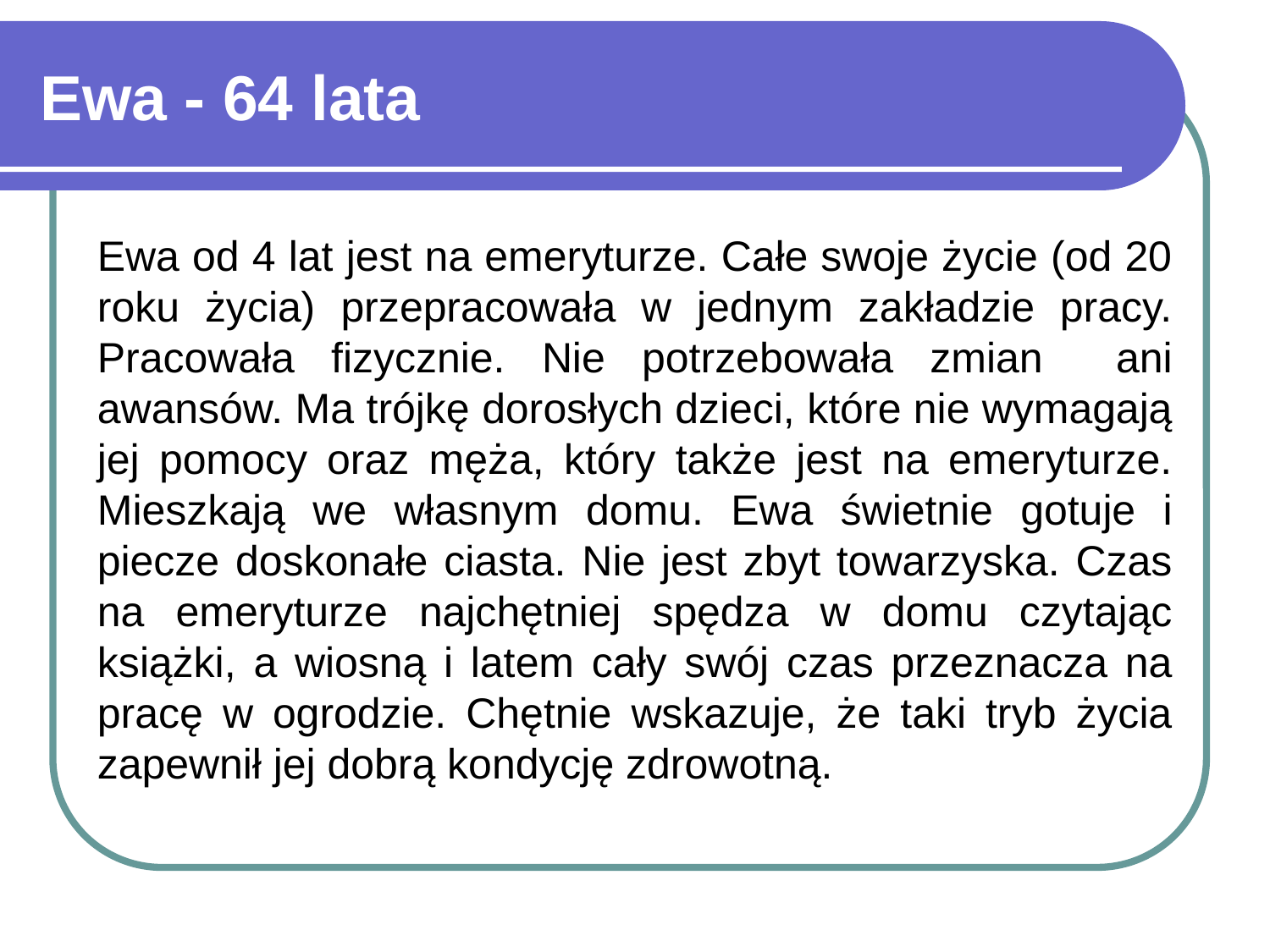

# Ewa - 64 lata
Ewa od 4 lat jest na emeryturze. Całe swoje życie (od 20 roku życia) przepracowała w jednym zakładzie pracy. Pracowała fizycznie. Nie potrzebowała zmian  ani awansów. Ma trójkę dorosłych dzieci, które nie wymagają jej pomocy oraz męża, który także jest na emeryturze. Mieszkają we własnym domu. Ewa świetnie gotuje i piecze doskonałe ciasta. Nie jest zbyt towarzyska. Czas na emeryturze najchętniej spędza w domu czytając książki, a wiosną i latem cały swój czas przeznacza na pracę w ogrodzie. Chętnie wskazuje, że taki tryb życia zapewnił jej dobrą kondycję zdrowotną.